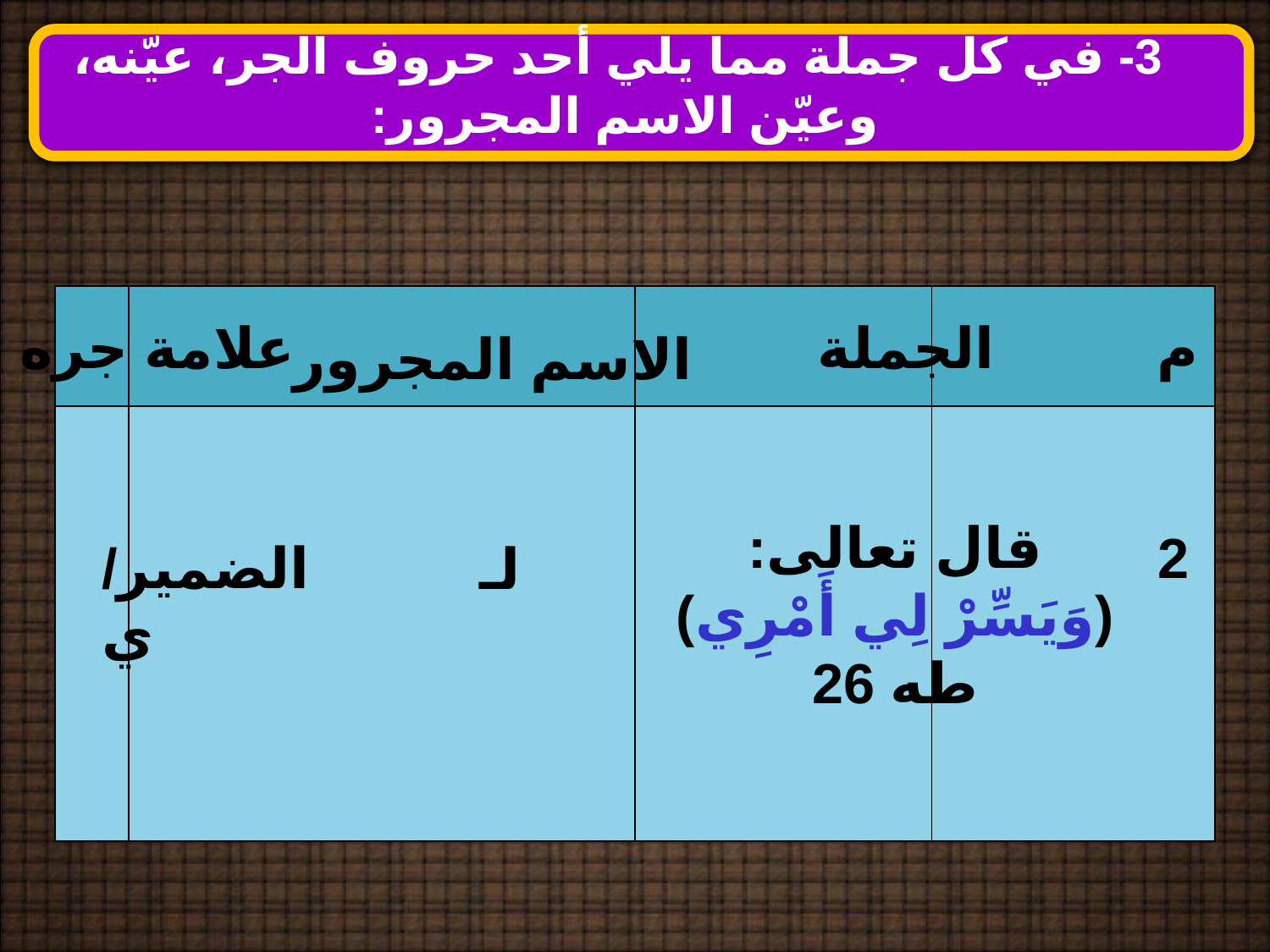

3- في كل جملة مما يلي أحد حروف الجر، عيّنه، وعيّن الاسم المجرور:
|  |  |  |  |
| --- | --- | --- | --- |
|  |  |  |  |
علامة جره
الجملة
م
الاسم المجرور
قال تعالى: (وَيَسِّرْ لِي أَمْرِي) طه 26
2
الضمير/ي
لـ